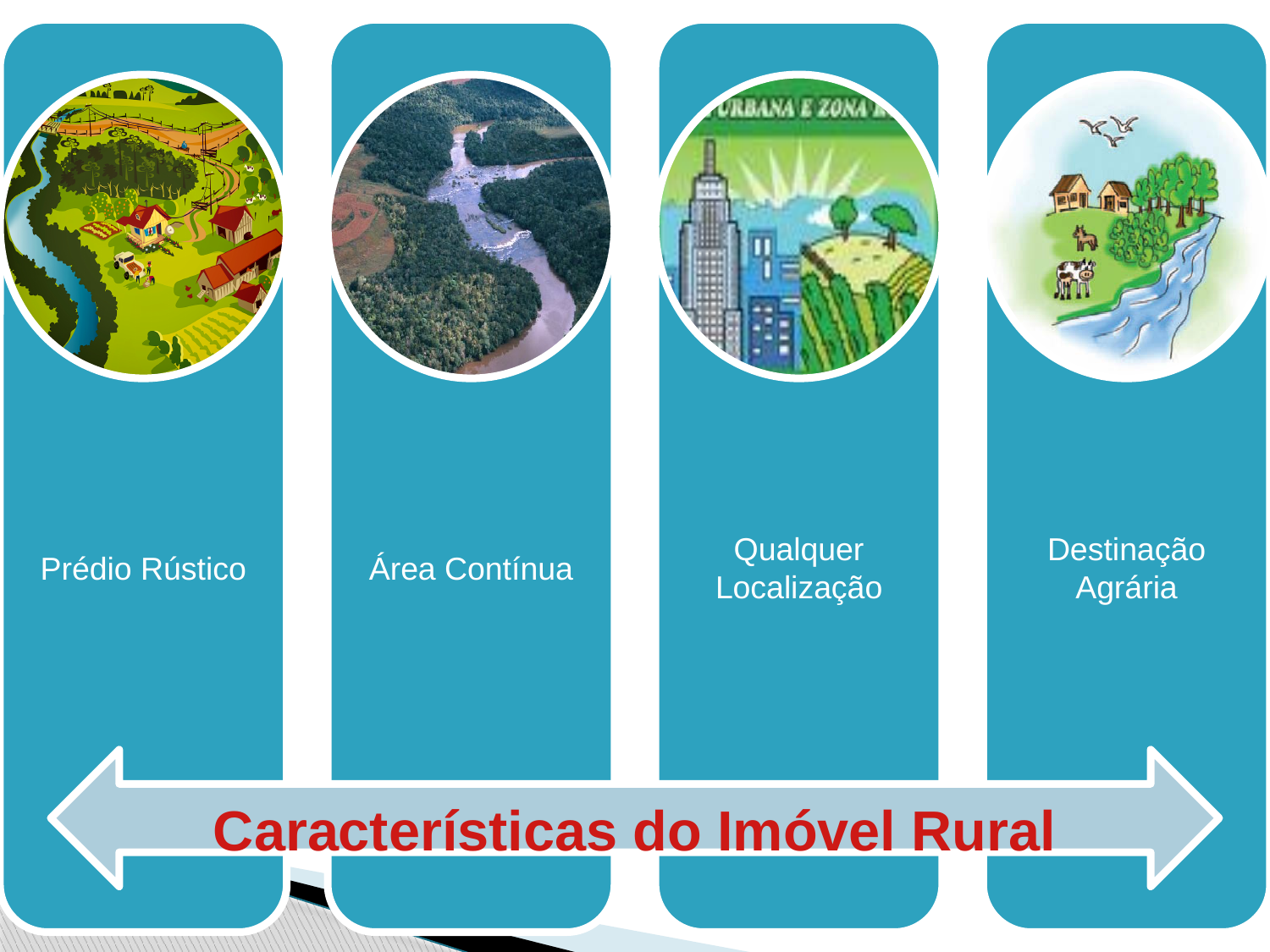

Prédio Rústico
Qualquer Localização
Destinação Agrária
Área Contínua
Características do Imóvel Rural
12